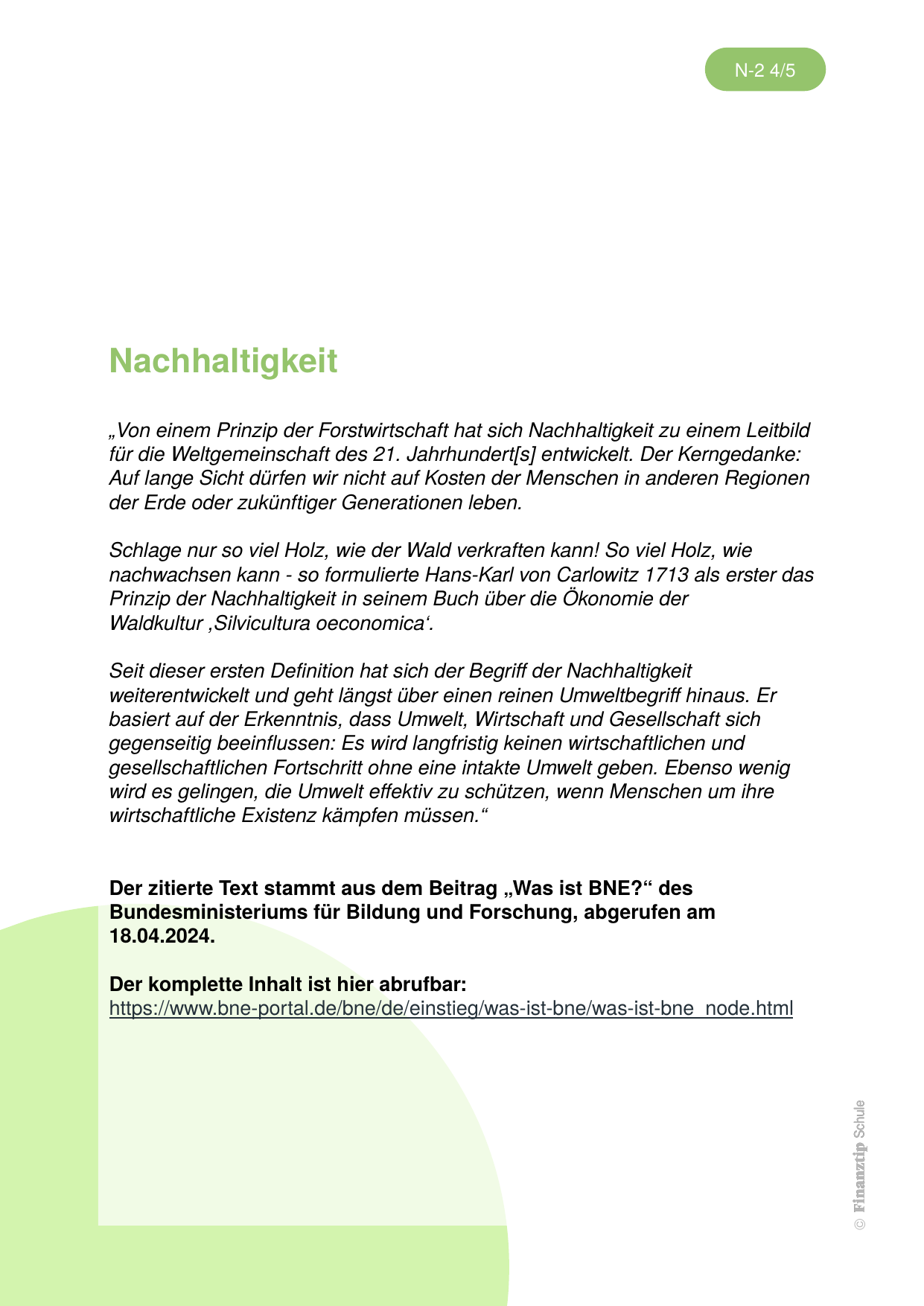

Nachhaltigkeit

„Von einem Prinzip der Forstwirtschaft hat sich Nachhaltigkeit zu einem Leitbild für die Weltgemeinschaft des 21. Jahrhundert[s] entwickelt. Der Kerngedanke: Auf lange Sicht dürfen wir nicht auf Kosten der Menschen in anderen Regionen der Erde oder zukünftiger Generationen leben.

Schlage nur so viel Holz, wie der Wald verkraften kann! So viel Holz, wie nachwachsen kann - so formulierte Hans-Karl von Carlowitz 1713 als erster das Prinzip der Nachhaltigkeit in seinem Buch über die Ökonomie der Waldkultur ,Silvicultura oeconomica‘.

Seit dieser ersten Definition hat sich der Begriff der Nachhaltigkeit weiterentwickelt und geht längst über einen reinen Umweltbegriff hinaus. Er basiert auf der Erkenntnis, dass Umwelt, Wirtschaft und Gesellschaft sich gegenseitig beeinflussen: Es wird langfristig keinen wirtschaftlichen und gesellschaftlichen Fortschritt ohne eine intakte Umwelt geben. Ebenso wenig wird es gelingen, die Umwelt effektiv zu schützen, wenn Menschen um ihre wirtschaftliche Existenz kämpfen müssen.“

Der zitierte Text stammt aus dem Beitrag „Was ist BNE?“ des Bundesministeriums für Bildung und Forschung, abgerufen am 18.04.2024.

Der komplette Inhalt ist hier abrufbar:
https://www.bne-portal.de/bne/de/einstieg/was-ist-bne/was-ist-bne_node.html